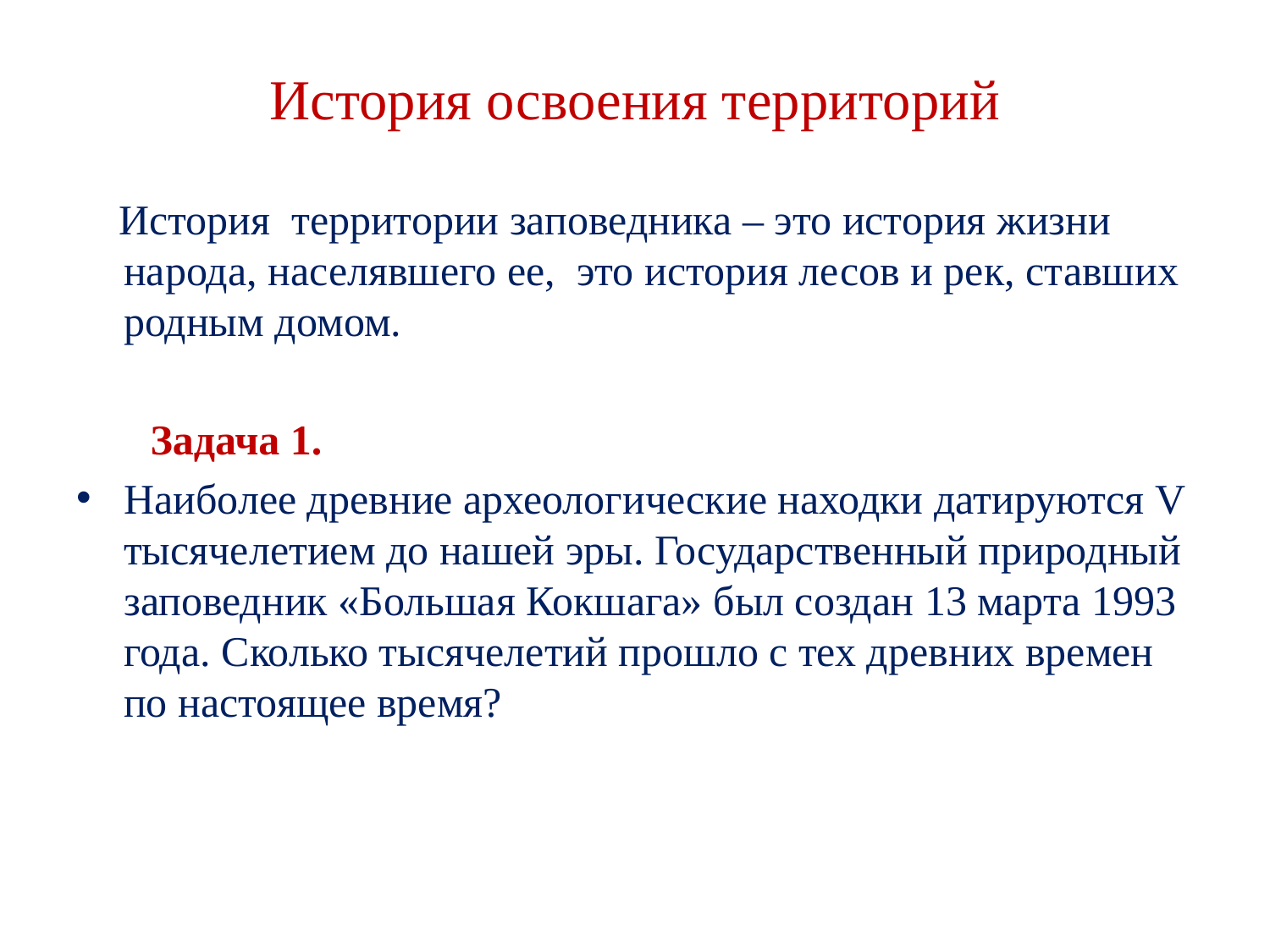

# История освоения территорий
    История  территории заповедника – это история жизни народа, населявшего ее,  это история лесов и рек, ставших родным домом.

       Задача 1.
Наиболее древние археологические находки датируются V тысячелетием до нашей эры. Государственный природный заповедник «Большая Кокшага» был создан 13 марта 1993 года. Сколько тысячелетий прошло с тех древних времен по настоящее время?